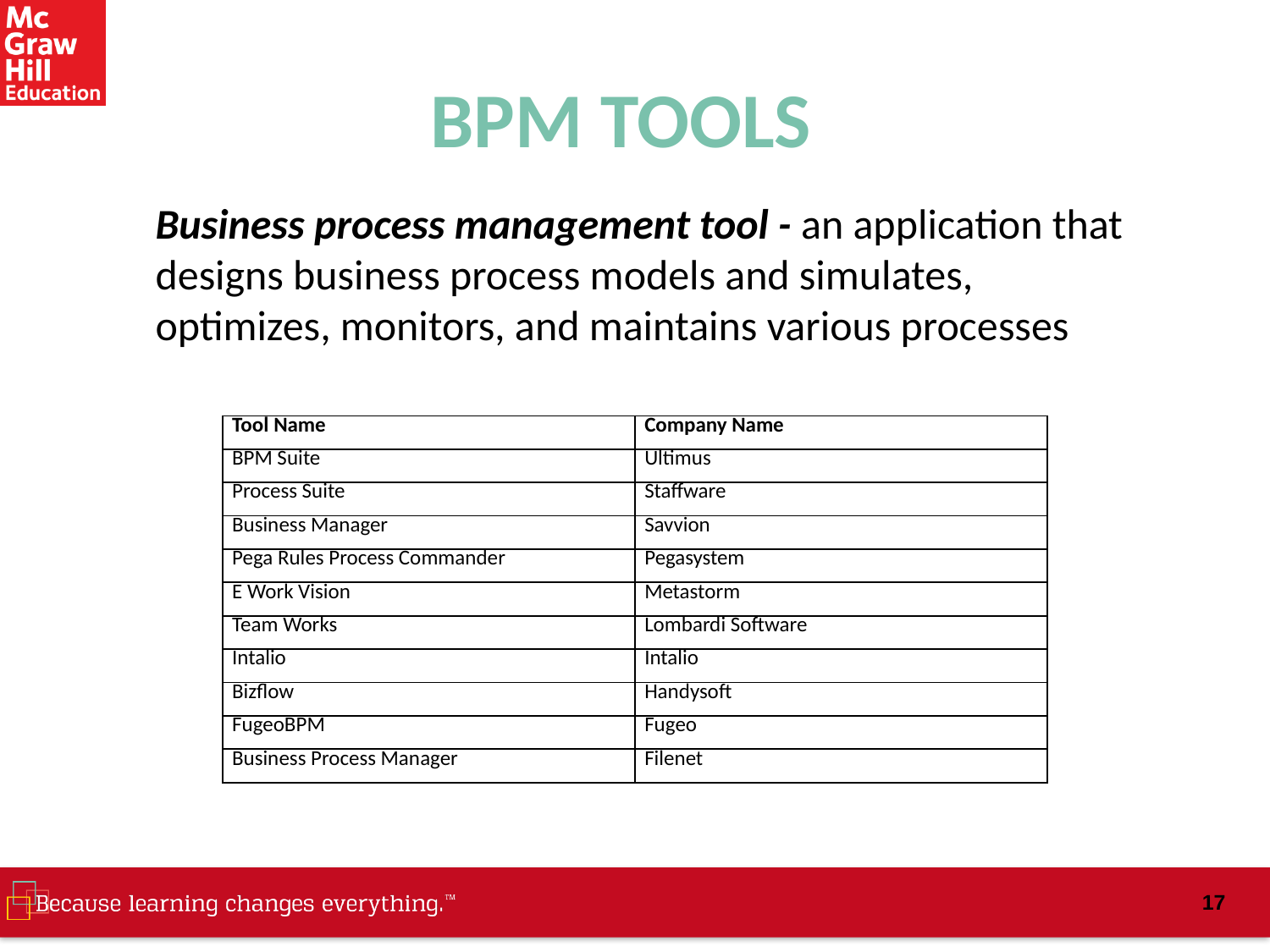

# BPM TOOLS
Business process management tool - an application that designs business process models and simulates, optimizes, monitors, and maintains various processes
| Tool Name | Company Name |
| --- | --- |
| BPM Suite | Ultimus |
| Process Suite | Staffware |
| Business Manager | Savvion |
| Pega Rules Process Commander | Pegasystem |
| E Work Vision | Metastorm |
| Team Works | Lombardi Software |
| Intalio | Intalio |
| Bizflow | Handysoft |
| FugeoBPM | Fugeo |
| Business Process Manager | Filenet |